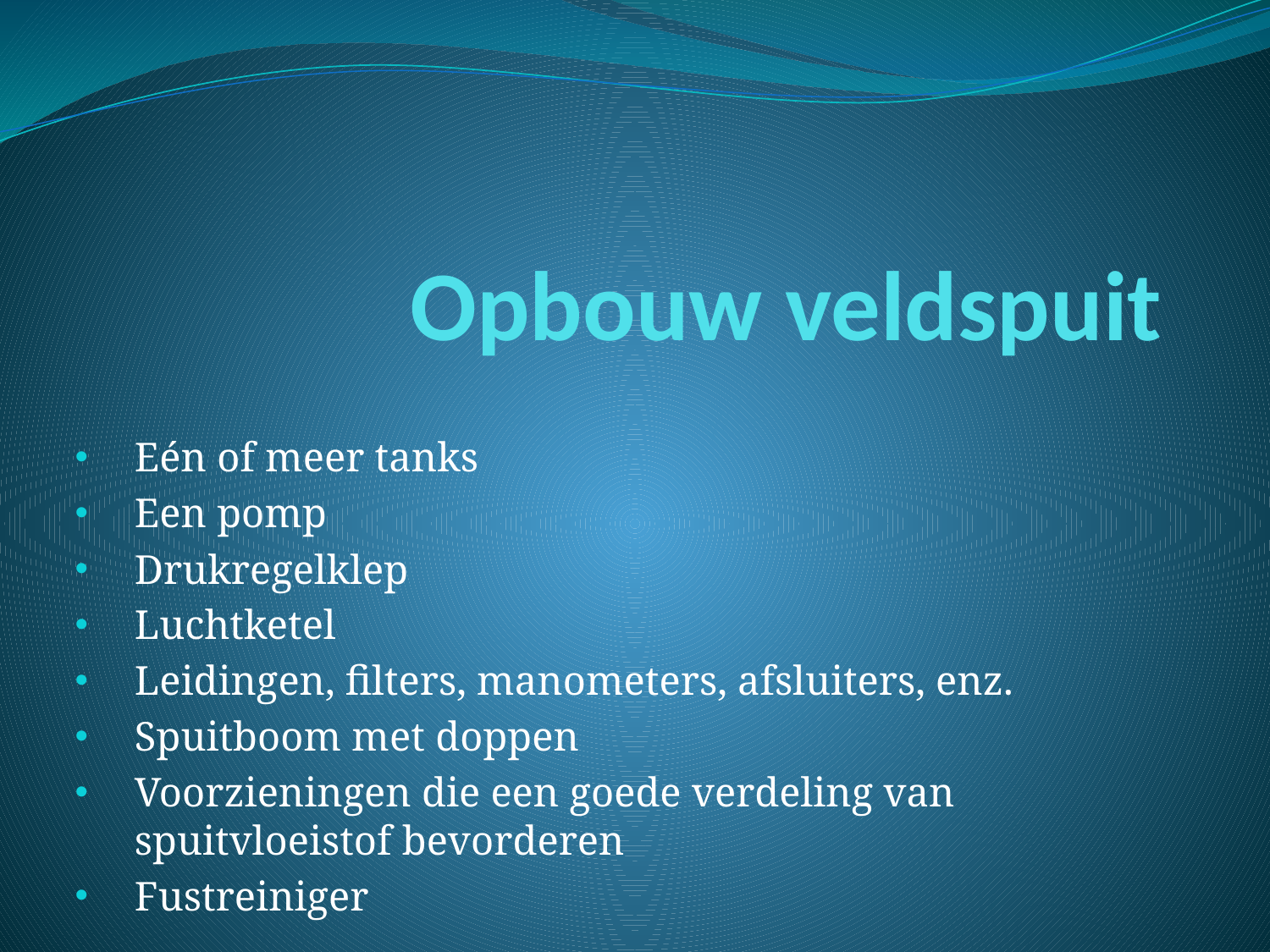

# Opbouw veldspuit
Eén of meer tanks
Een pomp
Drukregelklep
Luchtketel
Leidingen, filters, manometers, afsluiters, enz.
Spuitboom met doppen
Voorzieningen die een goede verdeling van spuitvloeistof bevorderen
Fustreiniger